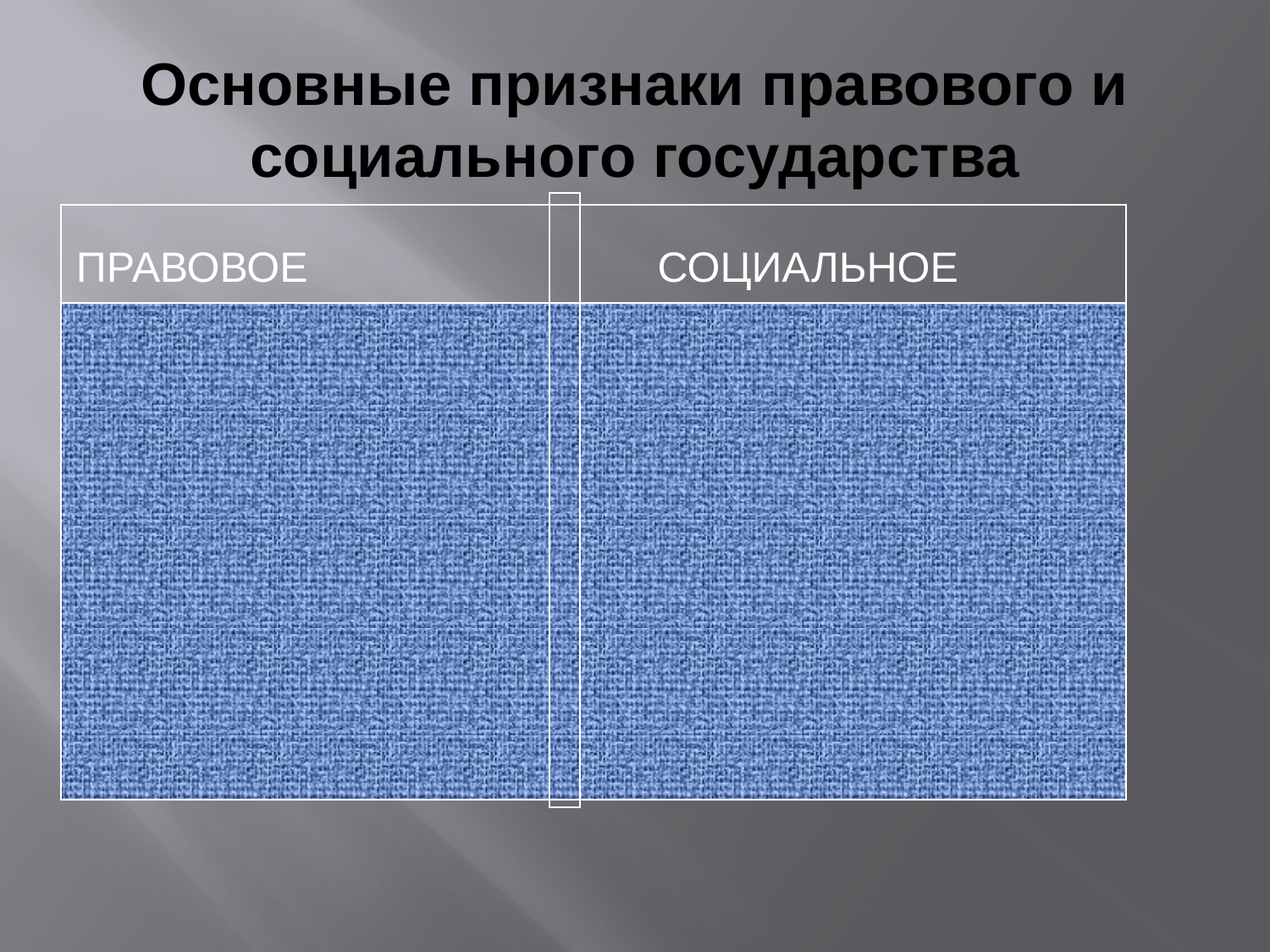

# Основные признаки правового и социального государства
|  |
| --- |
|  |
| --- |
|  |
правовое
социальное
1
2
3
и т.е.
1
2
3
и т.е.